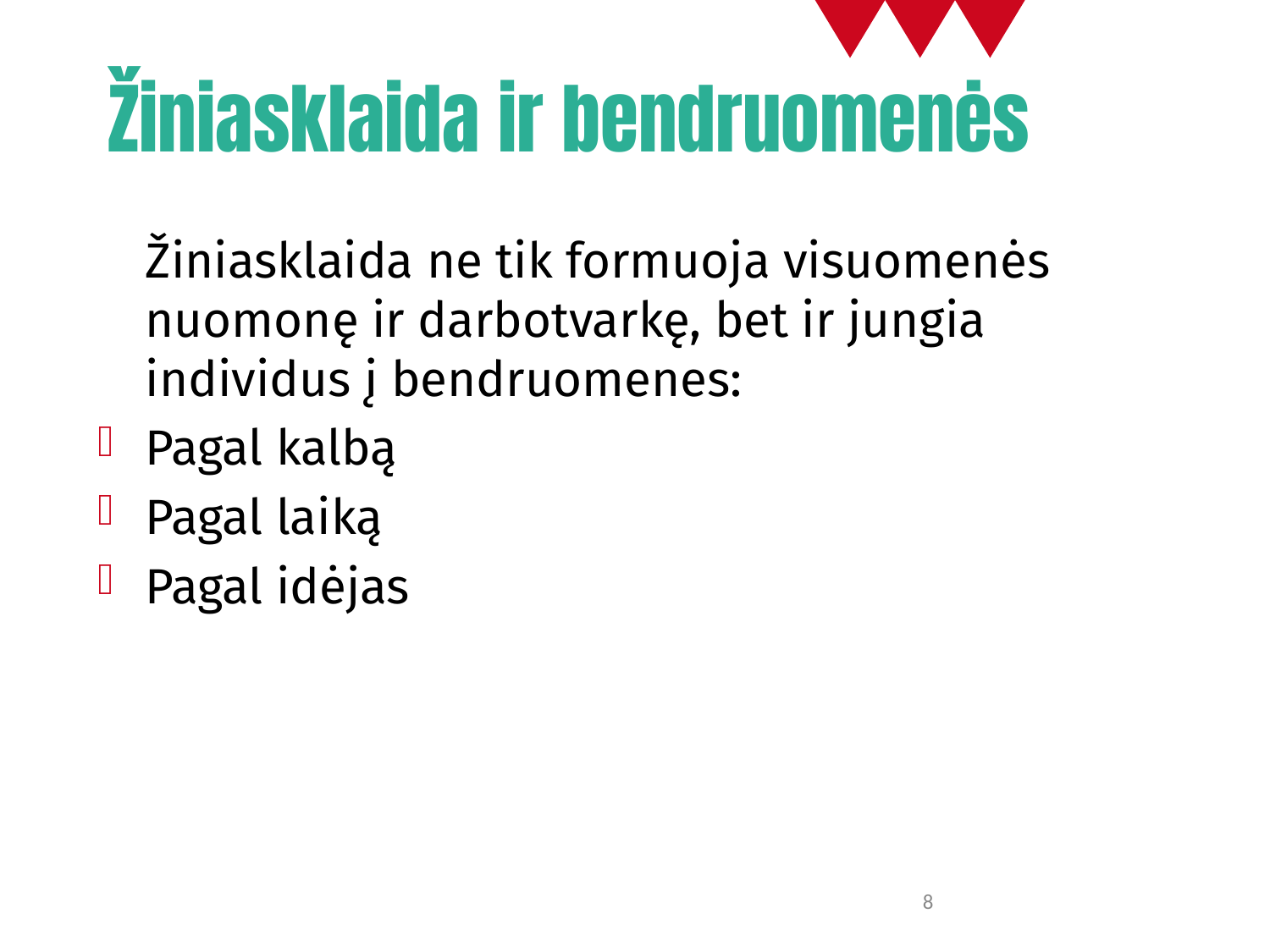

# Žiniasklaida ir bendruomenės
	Žiniasklaida ne tik formuoja visuomenės nuomonę ir darbotvarkę, bet ir jungia individus į bendruomenes:
Pagal kalbą
Pagal laiką
Pagal idėjas
8